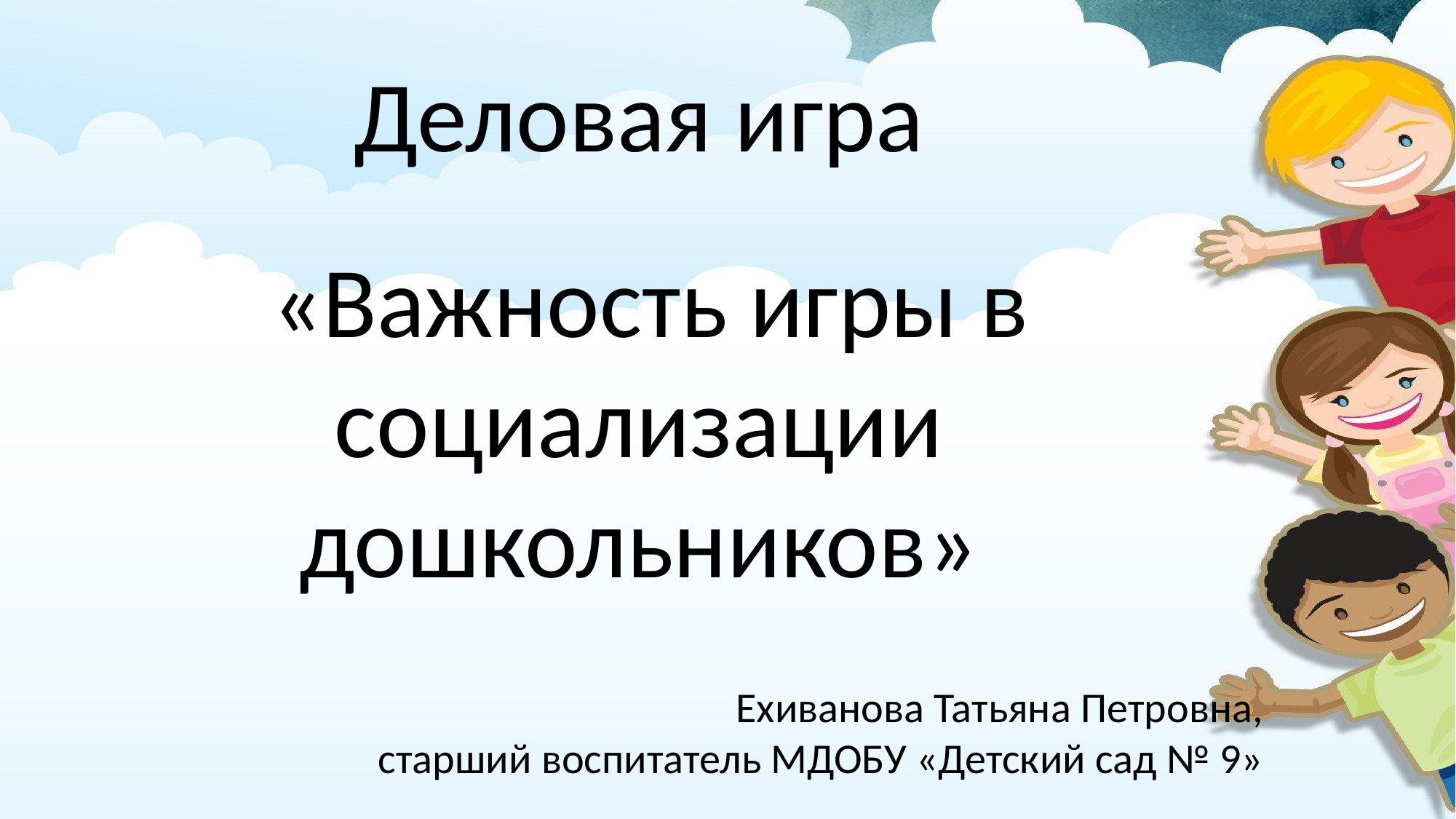

Деловая игра

 «Важность игры в социализации дошкольников»

Ехиванова Татьяна Петровна,
старший воспитатель МДОБУ «Детский сад № 9»